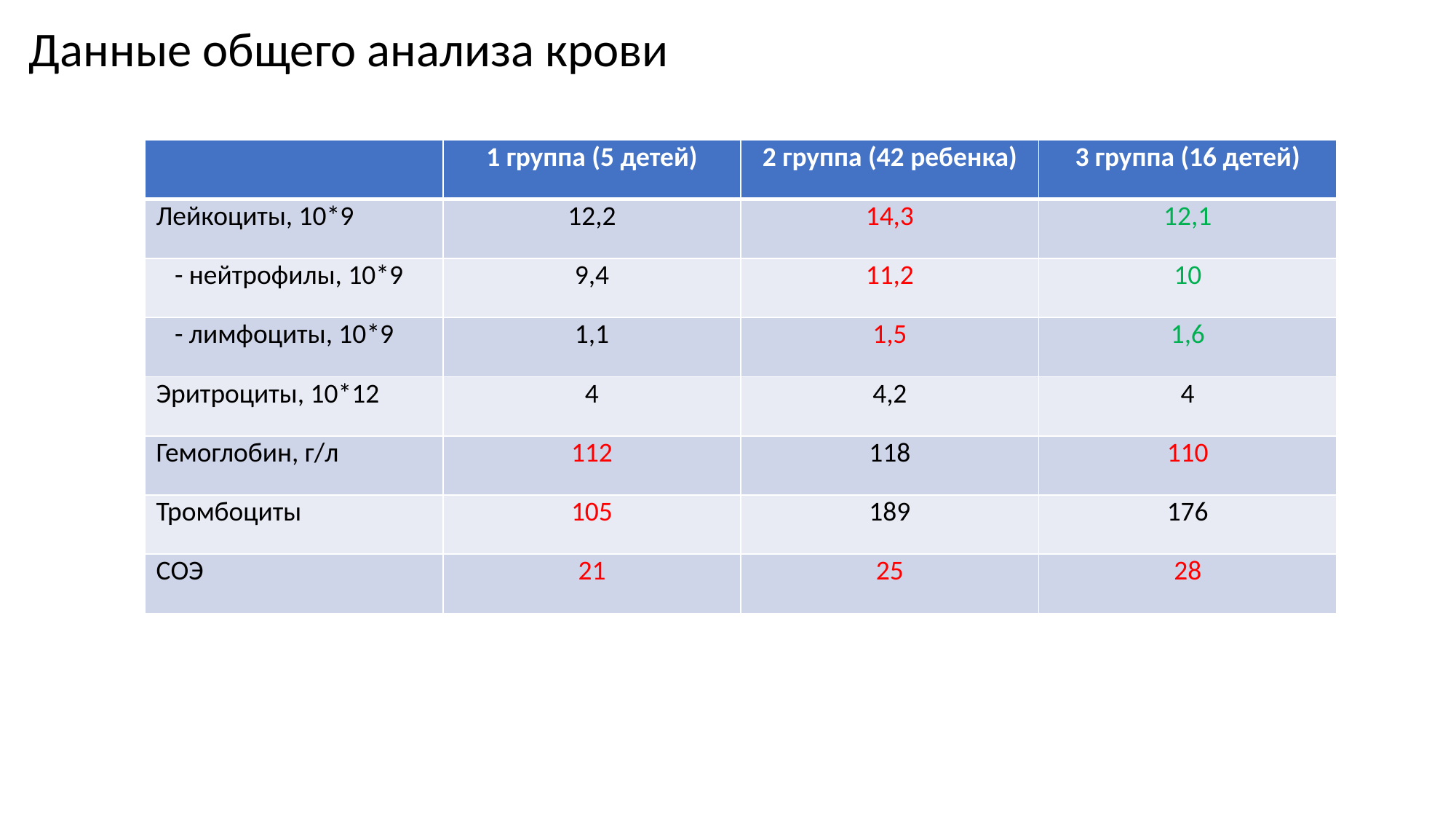

# Данные общего анализа крови
|  | 1 группа (5 детей) | 2 группа (42 ребенка) | 3 группа (16 детей) |
| --- | --- | --- | --- |
| Лейкоциты, 10\*9 | 12,2 | 14,3 | 12,1 |
| - нейтрофилы, 10\*9 | 9,4 | 11,2 | 10 |
| - лимфоциты, 10\*9 | 1,1 | 1,5 | 1,6 |
| Эритроциты, 10\*12 | 4 | 4,2 | 4 |
| Гемоглобин, г/л | 112 | 118 | 110 |
| Тромбоциты | 105 | 189 | 176 |
| СОЭ | 21 | 25 | 28 |